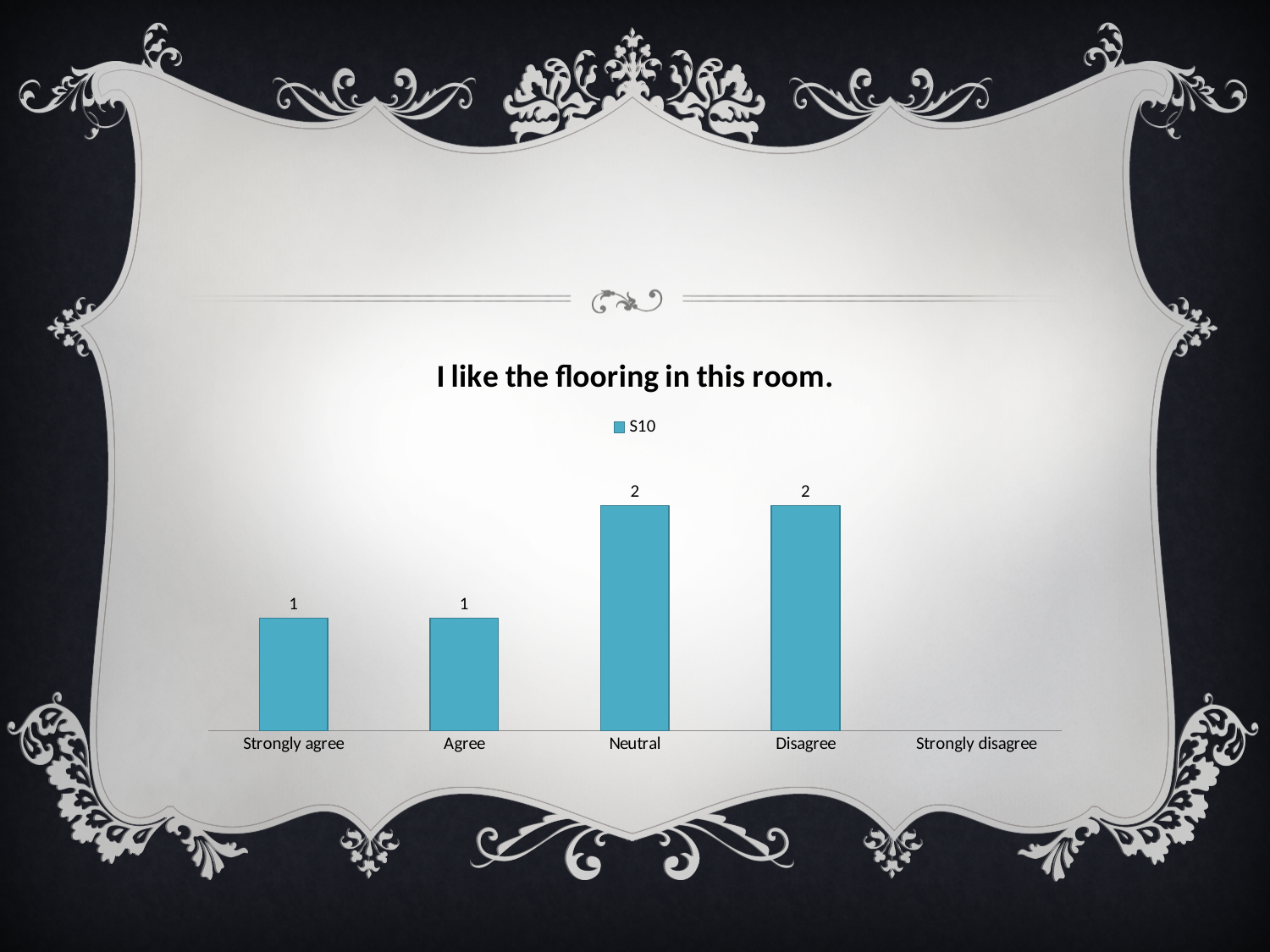

#

### Chart: I like the flooring in this room.

| Category | S10 |
|---|---|
| Strongly agree | 1.0 |
| Agree | 1.0 |
| Neutral | 2.0 |
| Disagree | 2.0 |
| Strongly disagree | None |